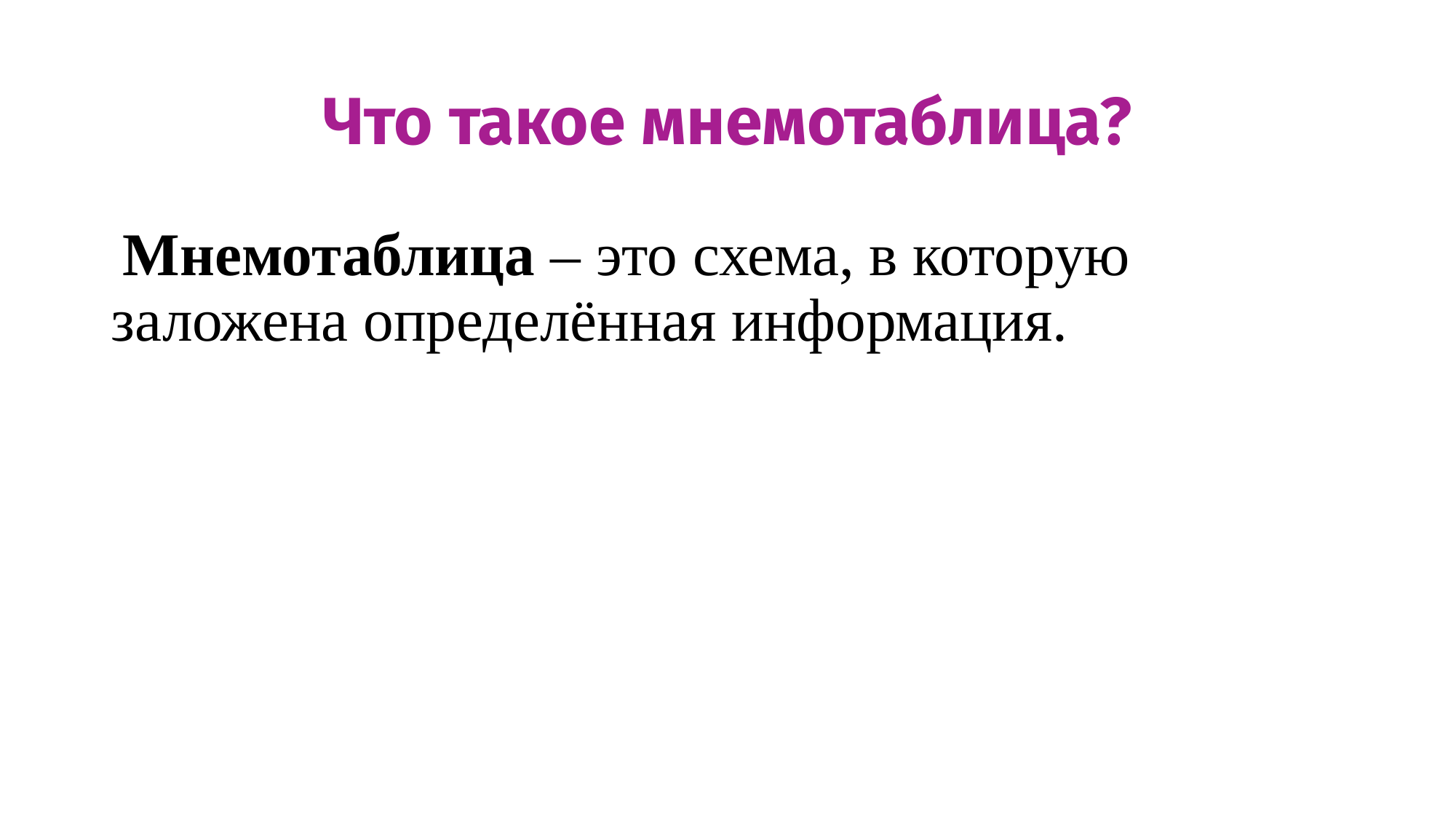

# Что такое мнемотаблица?
 Мнемотаблица – это схема, в которую заложена определённая информация.